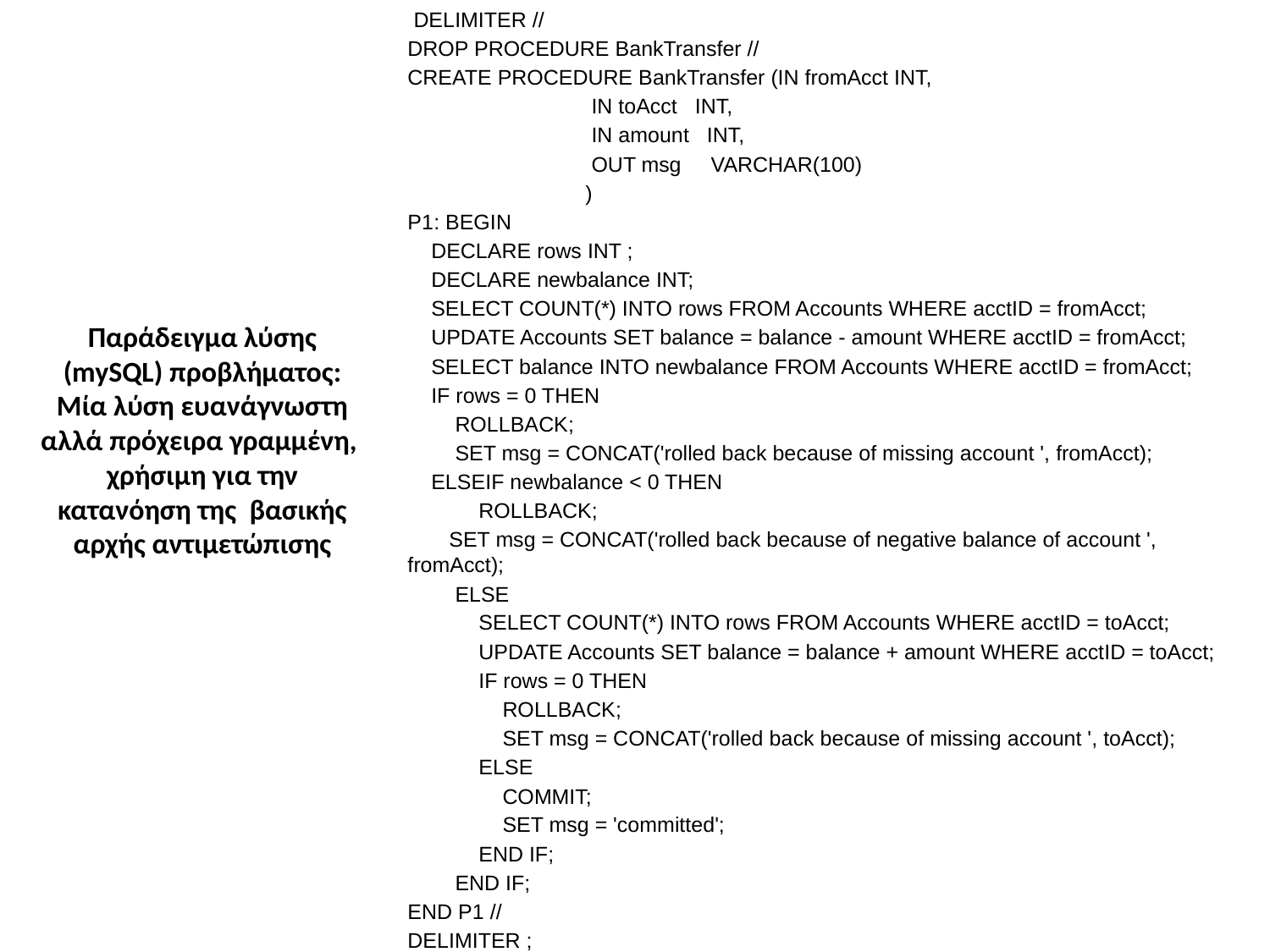

DELIMITER //
DROP PROCEDURE BankTransfer //
CREATE PROCEDURE BankTransfer (IN fromAcct INT,
                               IN toAcct   INT,
                               IN amount   INT,
                               OUT msg     VARCHAR(100)
                              )
P1: BEGIN
    DECLARE rows INT ;
    DECLARE newbalance INT;
    SELECT COUNT(*) INTO rows FROM Accounts WHERE acctID = fromAcct;
    UPDATE Accounts SET balance = balance - amount WHERE acctID = fromAcct;
    SELECT balance INTO newbalance FROM Accounts WHERE acctID = fromAcct;
    IF rows = 0 THEN
        ROLLBACK;
        SET msg = CONCAT('rolled back because of missing account ', fromAcct);
    ELSEIF newbalance < 0 THEN
            ROLLBACK;
       SET msg = CONCAT('rolled back because of negative balance of account ', fromAcct);
        ELSE
            SELECT COUNT(*) INTO rows FROM Accounts WHERE acctID = toAcct;
            UPDATE Accounts SET balance = balance + amount WHERE acctID = toAcct;
            IF rows = 0 THEN
                ROLLBACK;
                SET msg = CONCAT('rolled back because of missing account ', toAcct);
            ELSE
                COMMIT;
                SET msg = 'committed';
            END IF;
        END IF;
END P1 //
DELIMITER ;
# Παράδειγμα λύσης (mySQL) προβλήματος: Μία λύση ευανάγνωστη αλλά πρόχειρα γραμμένη, χρήσιμη για την κατανόηση της  βασικής αρχής αντιμετώπισης